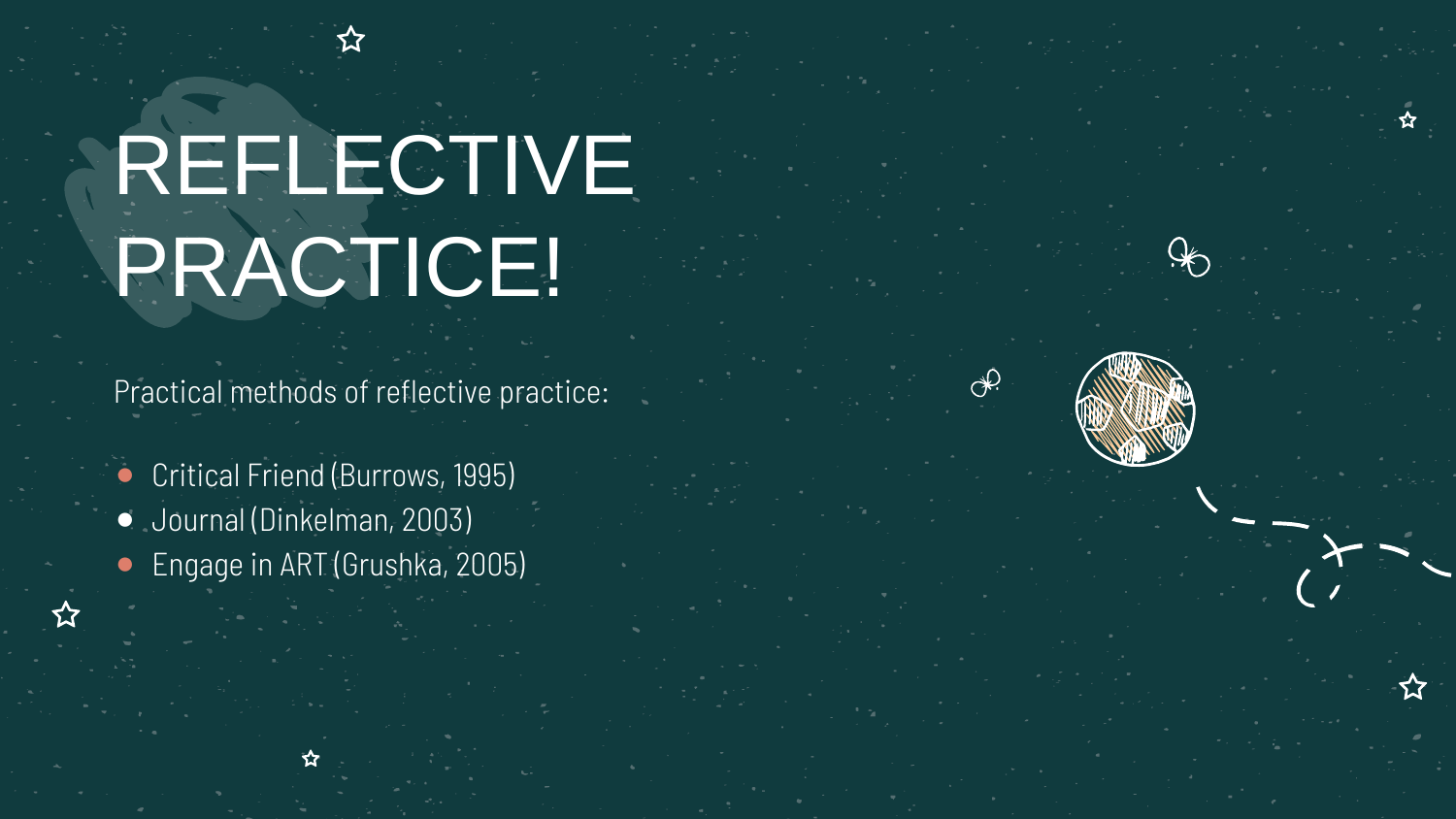

# REFLECTIVE PRACTICE!

Practical methods of reflective practice:
Critical Friend (Burrows, 1995)
Journal (Dinkelman, 2003)
Engage in ART (Grushka, 2005)